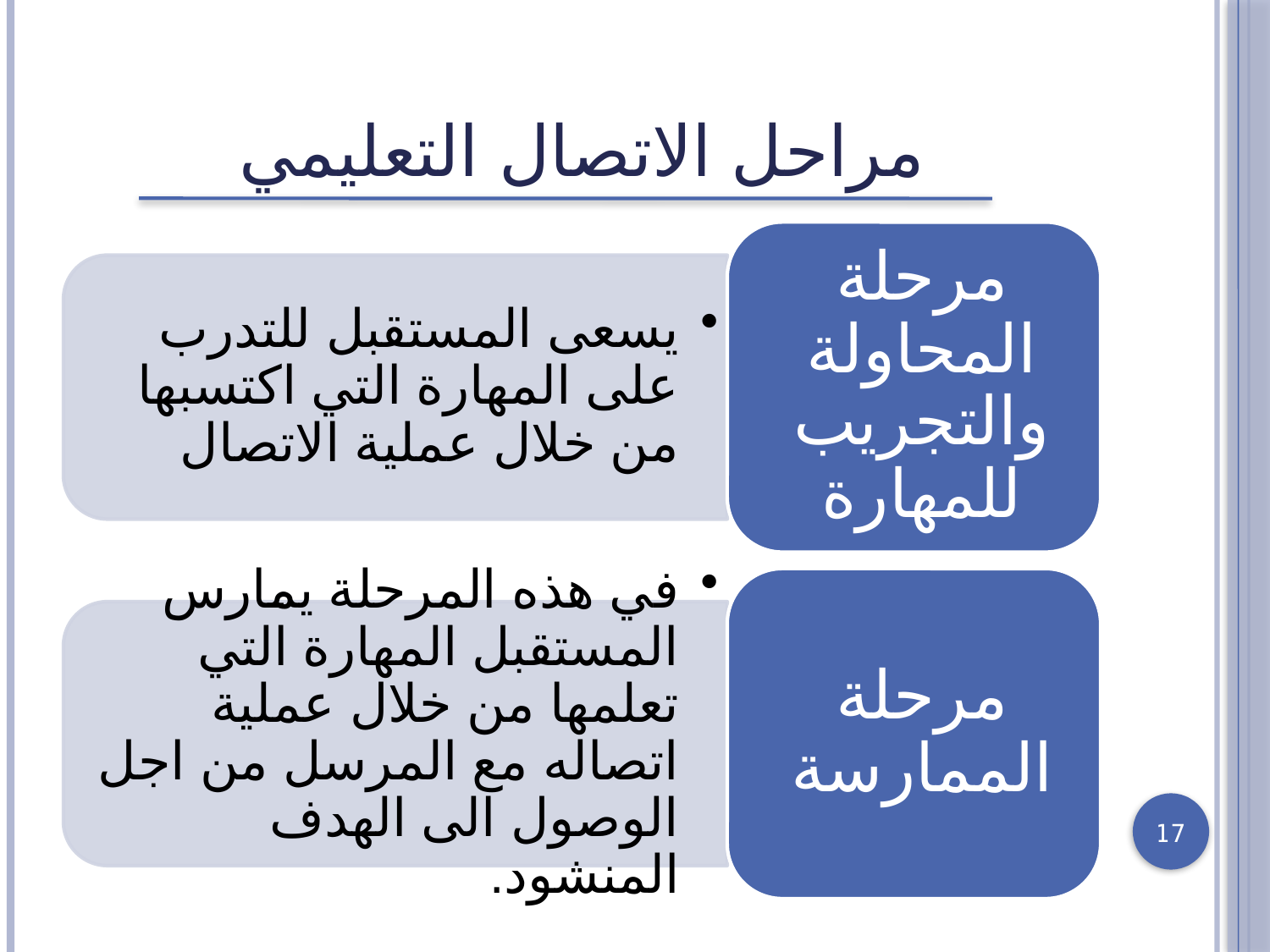

# مراحل الاتصال التعليمي
يسعى المستقبل للتدرب على المهارة التي اكتسبها من خلال عملية الاتصال
مرحلة المحاولة والتجريب للمهارة
في هذه المرحلة يمارس المستقبل المهارة التي تعلمها من خلال عملية اتصاله مع المرسل من اجل الوصول الى الهدف المنشود.
مرحلة الممارسة
17